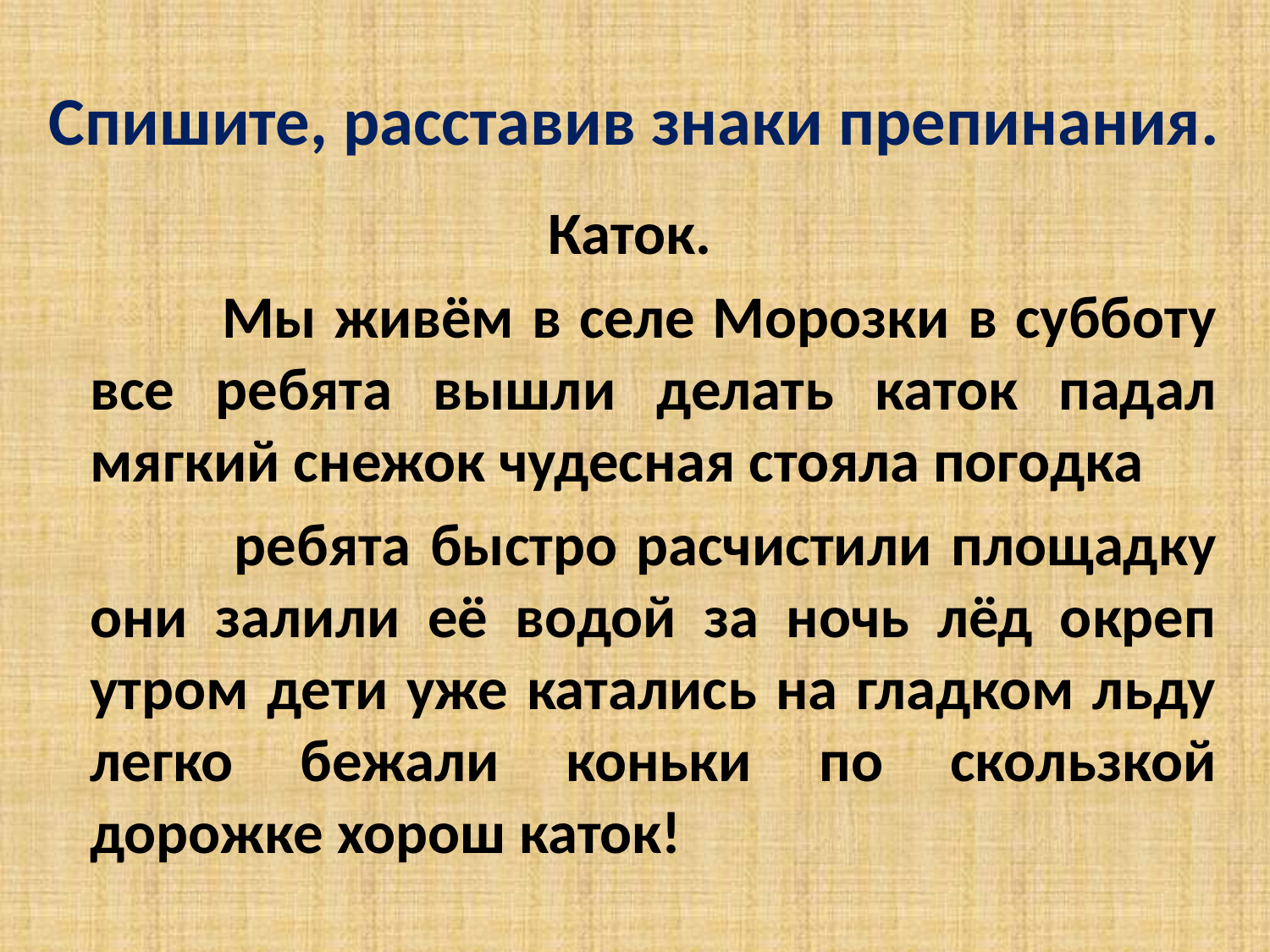

# Спишите, расставив знаки препинания.
Каток.
          Мы живём в селе Морозки в субботу все ребята вышли делать каток падал мягкий снежок чудесная стояла погодка
          ребята быстро расчистили площадку они залили её водой за ночь лёд окреп утром дети уже катались на гладком льду легко бежали коньки по скользкой дорожке хорош каток!